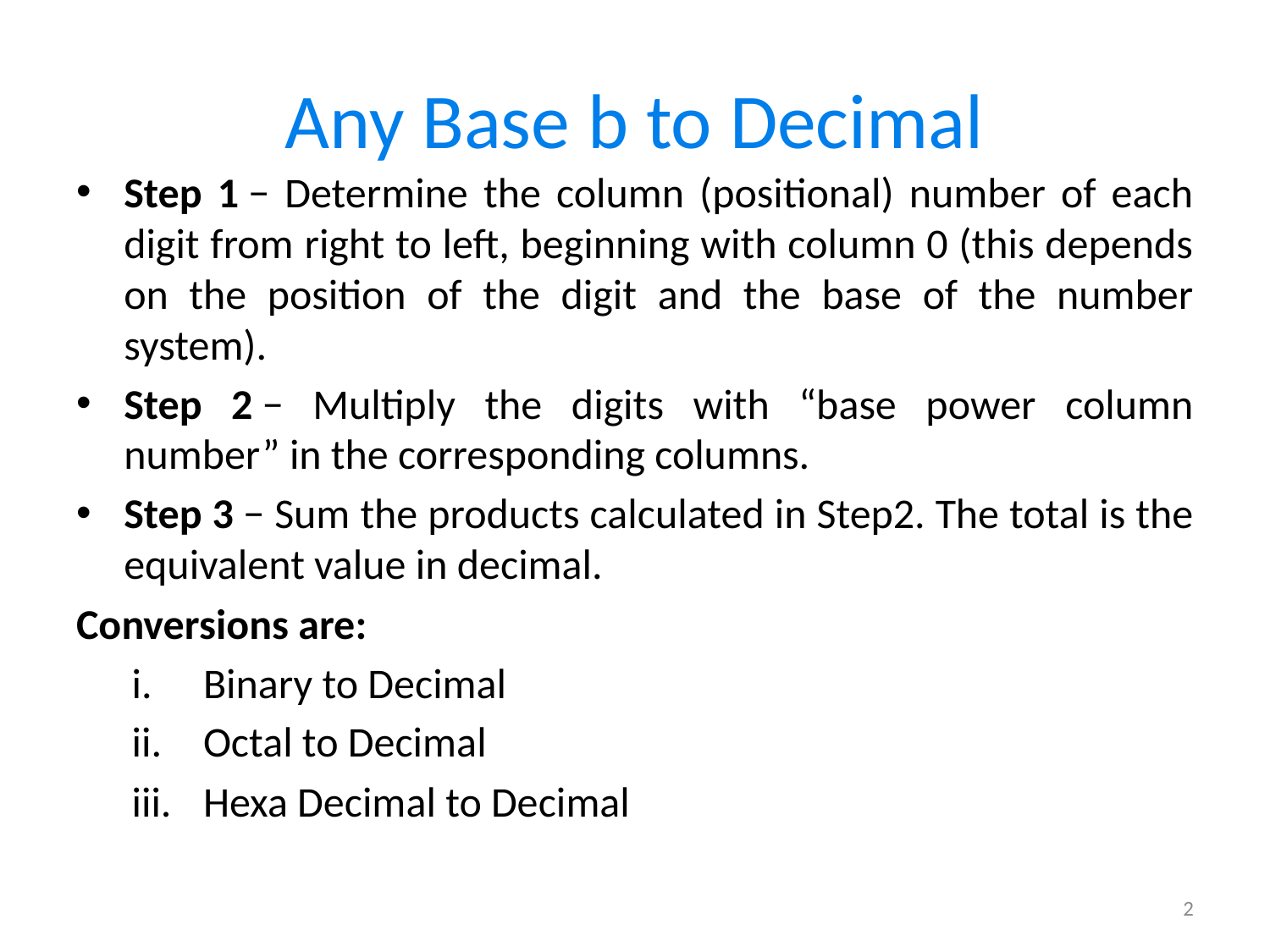

# Any Base b to Decimal
Step 1 − Determine the column (positional) number of each digit from right to left, beginning with column 0 (this depends on the position of the digit and the base of the number system).
Step 2 − Multiply the digits with “base power column number” in the corresponding columns.
Step 3 − Sum the products calculated in Step2. The total is the equivalent value in decimal.
Conversions are:
Binary to Decimal
Octal to Decimal
Hexa Decimal to Decimal

2